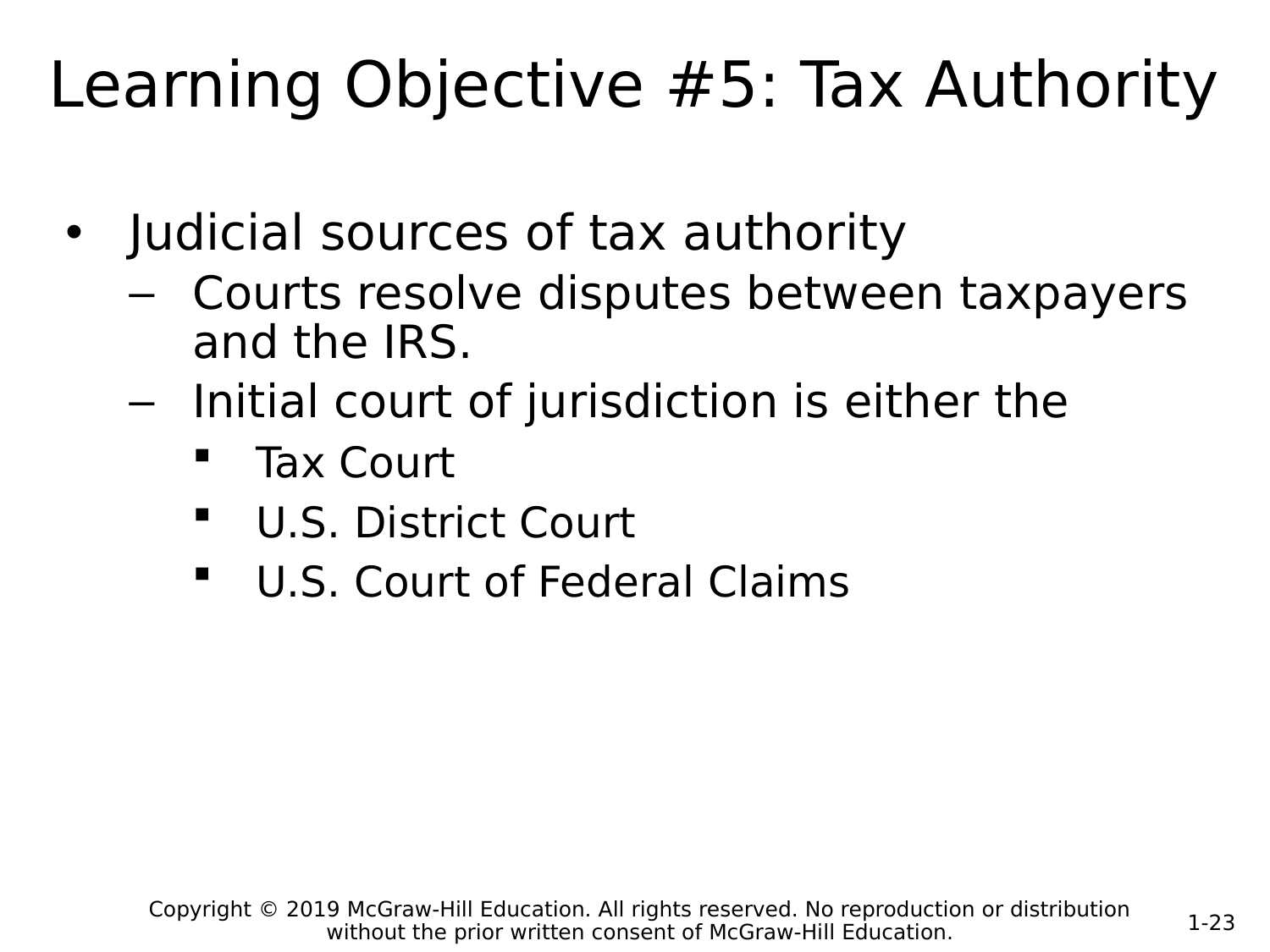

Learning Objective #5: Tax Authority
Judicial sources of tax authority
Courts resolve disputes between taxpayers and the IRS.
Initial court of jurisdiction is either the
Tax Court
U.S. District Court
U.S. Court of Federal Claims